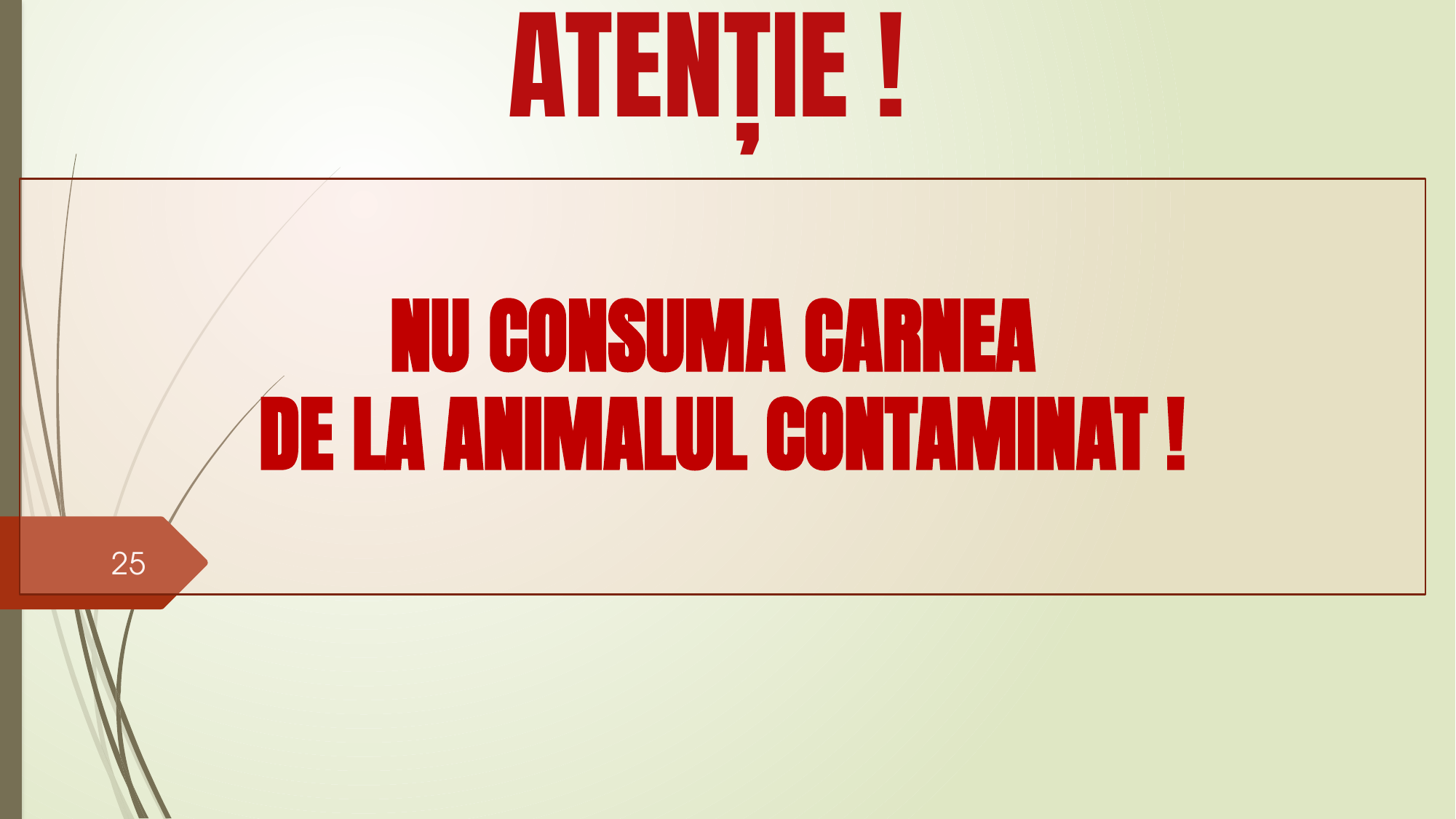

ATENȚIE !
NU CONSUMA CARNEA
DE LA ANIMALUL CONTAMINAT !
25